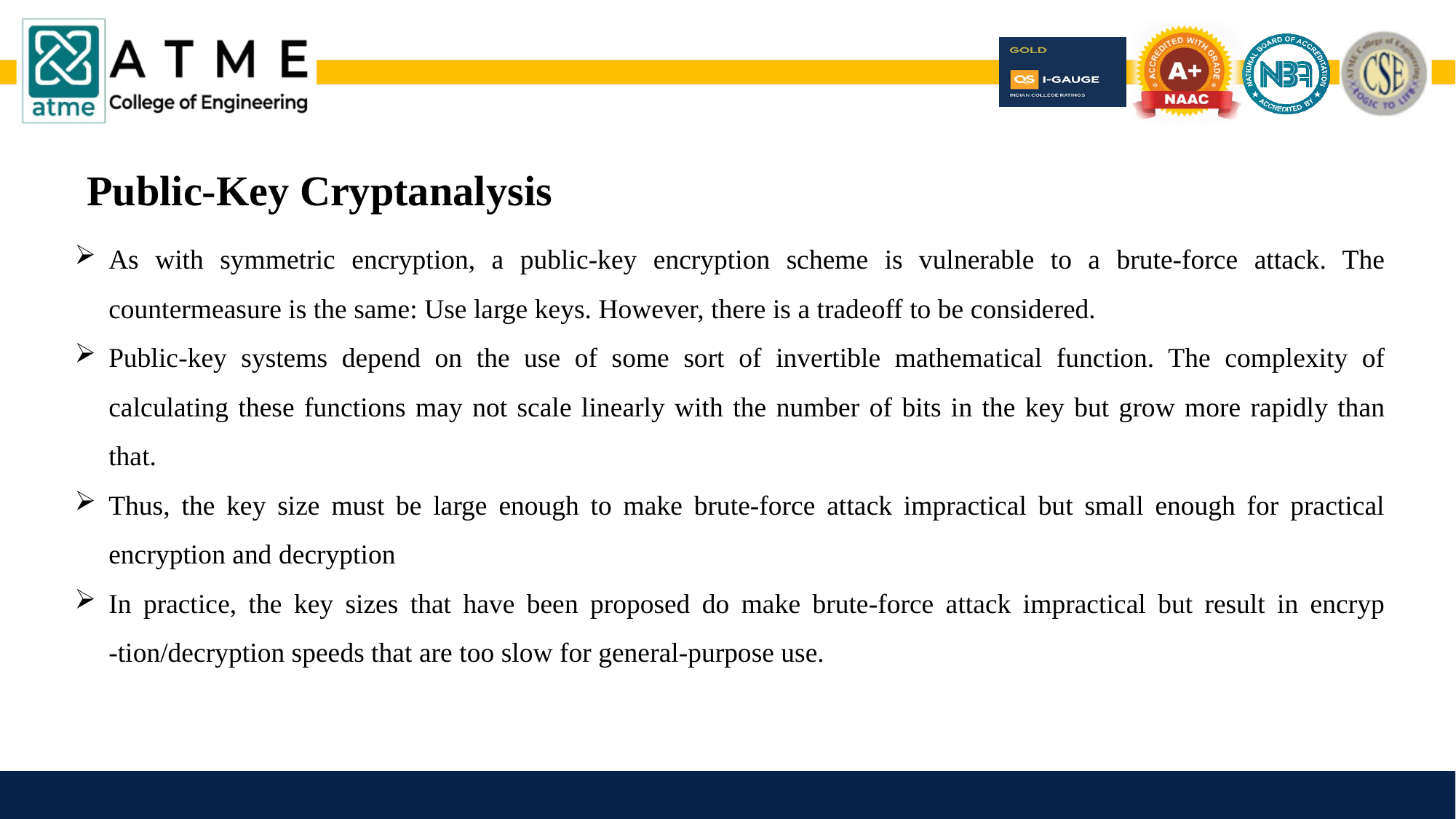

Public-Key Cryptanalysis
As with symmetric encryption, a public-key encryption scheme is vulnerable to a brute-force attack. The countermeasure is the same: Use large keys. However, there is a tradeoff to be considered.
Public-key systems depend on the use of some sort of invertible mathematical function. The complexity of calculating these functions may not scale linearly with the number of bits in the key but grow more rapidly than that.
Thus, the key size must be large enough to make brute-force attack impractical but small enough for practical encryption and decryption
In practice, the key sizes that have been proposed do make brute-force attack impractical but result in encryp -tion/decryption speeds that are too slow for general-purpose use.